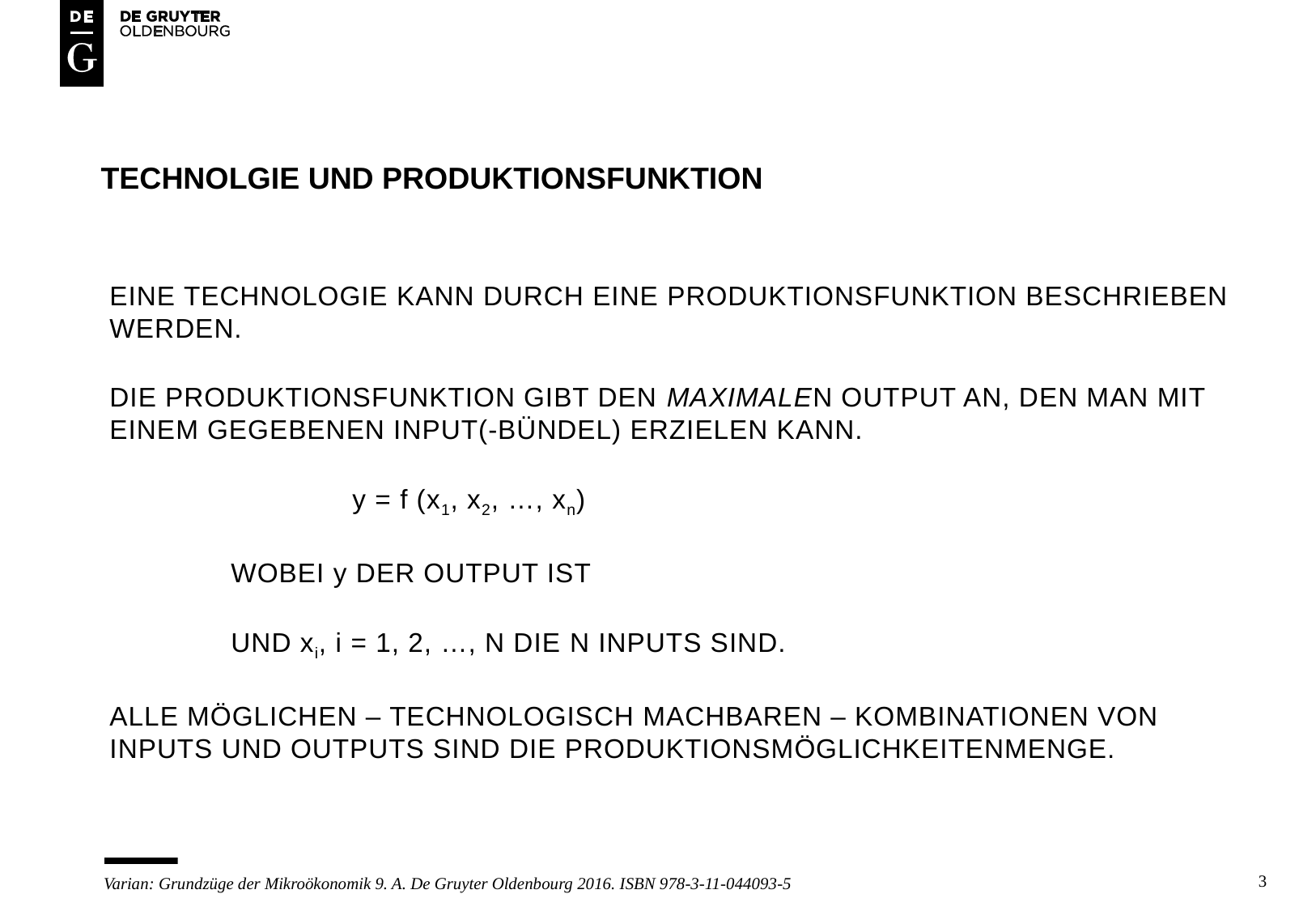

# Technolgie und Produktionsfunktion
Eine technologie kann durch eine produktionsfunktion beschrieben werden.
Die produktionsfunktion gibt den maximalen output an, den man mit einem gegebenen input(-bündel) erzielen kann.
		y = f (x1, x2, …, xn)
	Wobei y der output ist
	und xi, i = 1, 2, …, n die N inputs sind.
Alle möglichen – technologisch machbaren – Kombinationen von inputs und outputs sind die produktionsmöglichkeitenmenge.
3
Varian: Grundzüge der Mikroökonomik 9. A. De Gruyter Oldenbourg 2016. ISBN 978-3-11-044093-5